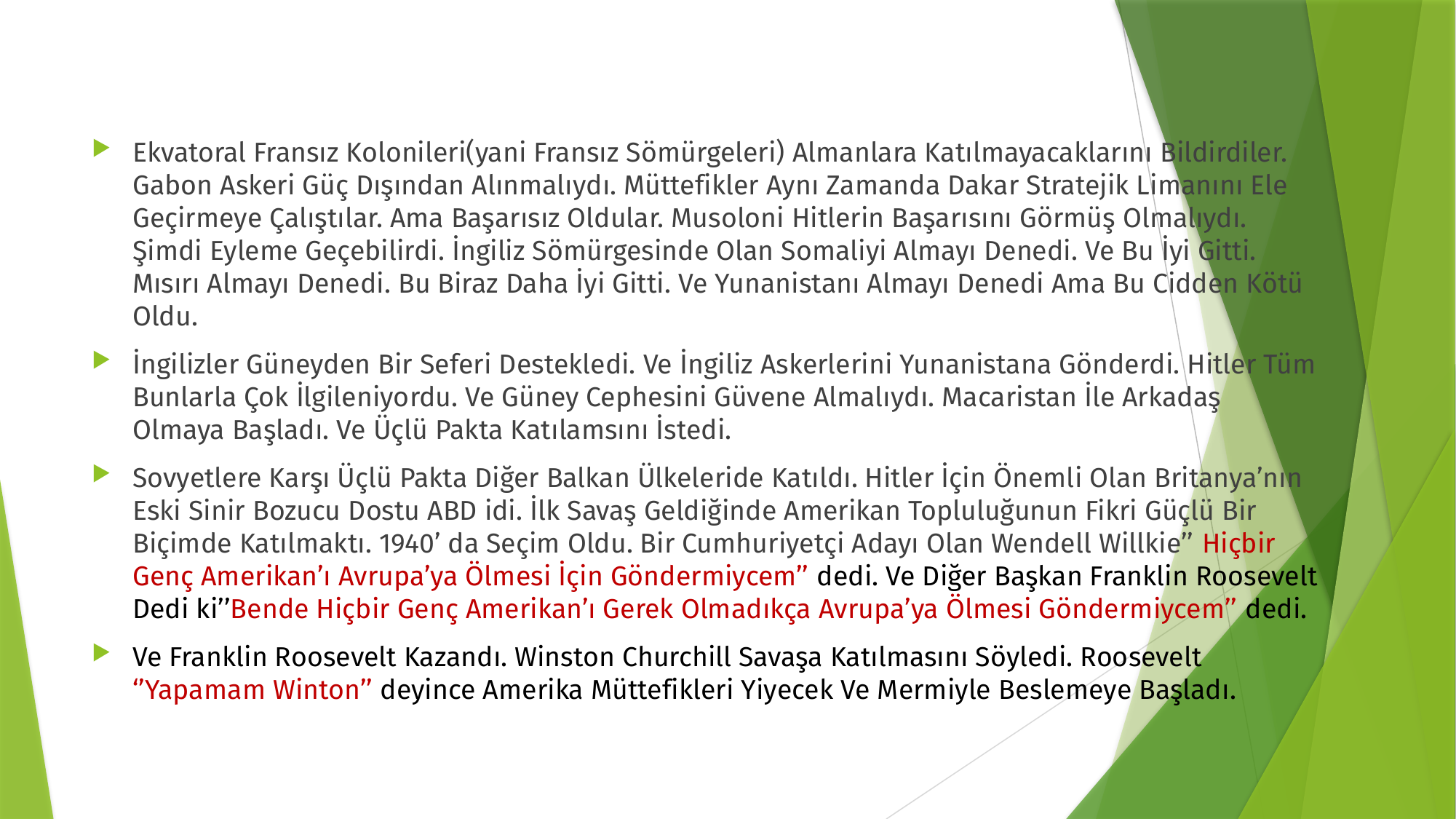

Ekvatoral Fransız Kolonileri(yani Fransız Sömürgeleri) Almanlara Katılmayacaklarını Bildirdiler. Gabon Askeri Güç Dışından Alınmalıydı. Müttefikler Aynı Zamanda Dakar Stratejik Limanını Ele Geçirmeye Çalıştılar. Ama Başarısız Oldular. Musoloni Hitlerin Başarısını Görmüş Olmalıydı. Şimdi Eyleme Geçebilirdi. İngiliz Sömürgesinde Olan Somaliyi Almayı Denedi. Ve Bu İyi Gitti. Mısırı Almayı Denedi. Bu Biraz Daha İyi Gitti. Ve Yunanistanı Almayı Denedi Ama Bu Cidden Kötü Oldu.
İngilizler Güneyden Bir Seferi Destekledi. Ve İngiliz Askerlerini Yunanistana Gönderdi. Hitler Tüm Bunlarla Çok İlgileniyordu. Ve Güney Cephesini Güvene Almalıydı. Macaristan İle Arkadaş Olmaya Başladı. Ve Üçlü Pakta Katılamsını İstedi.
Sovyetlere Karşı Üçlü Pakta Diğer Balkan Ülkeleride Katıldı. Hitler İçin Önemli Olan Britanya’nın Eski Sinir Bozucu Dostu ABD idi. İlk Savaş Geldiğinde Amerikan Topluluğunun Fikri Güçlü Bir Biçimde Katılmaktı. 1940’ da Seçim Oldu. Bir Cumhuriyetçi Adayı Olan Wendell Willkie’’ Hiçbir Genç Amerikan’ı Avrupa’ya Ölmesi İçin Göndermiycem’’ dedi. Ve Diğer Başkan Franklin Roosevelt Dedi ki’’Bende Hiçbir Genç Amerikan’ı Gerek Olmadıkça Avrupa’ya Ölmesi Göndermiycem’’ dedi.
Ve Franklin Roosevelt Kazandı. Winston Churchill Savaşa Katılmasını Söyledi. Roosevelt ‘’Yapamam Winton’’ deyince Amerika Müttefikleri Yiyecek Ve Mermiyle Beslemeye Başladı.